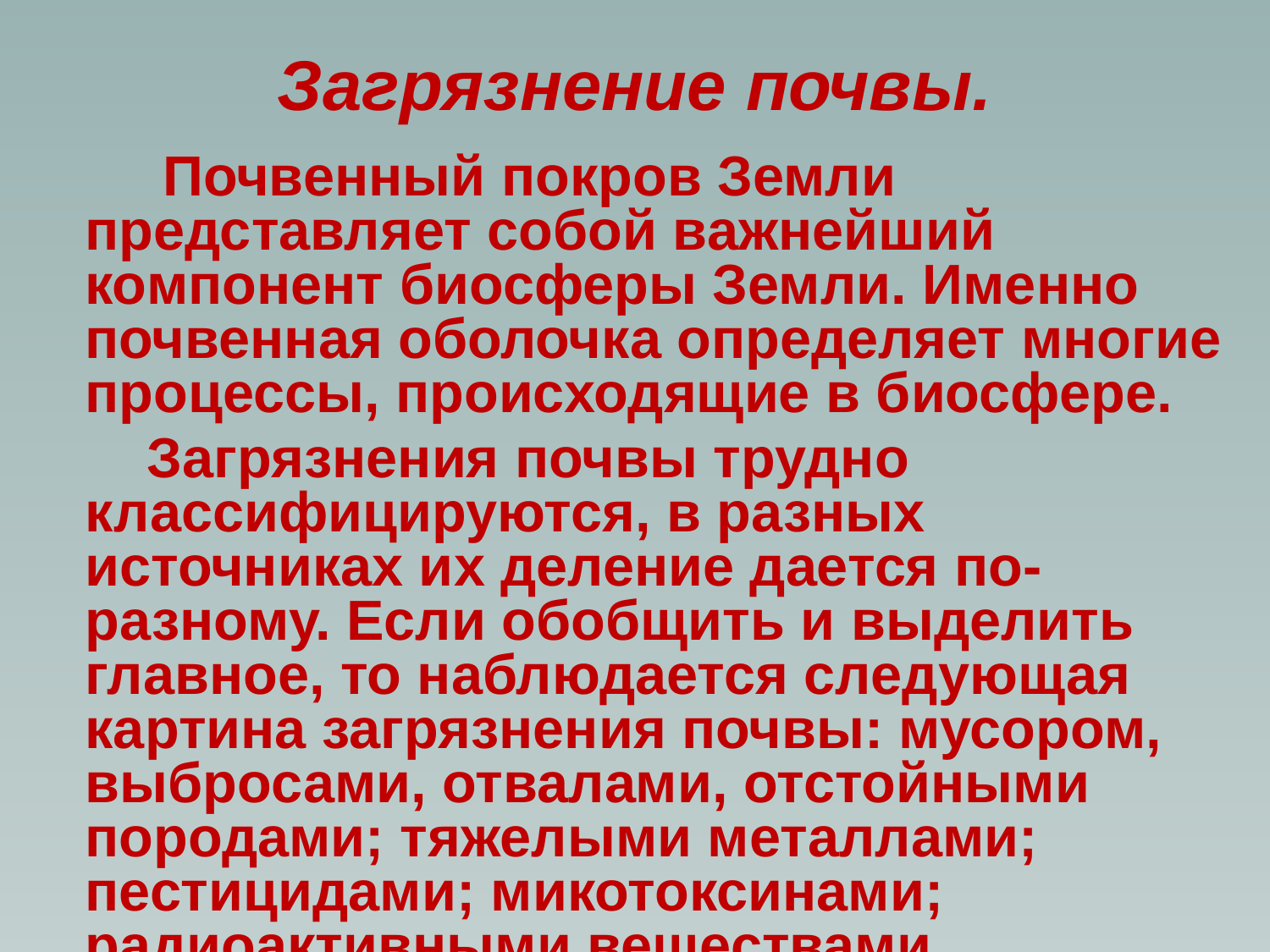

# Загрязнение почвы.
        Почвенный покров Земли представляет собой важнейший компонент биосферы Земли. Именно почвенная оболочка определяет многие процессы, происходящие в биосфере.
       Загрязнения почвы трудно классифицируются, в разных источниках их деление дается по-разному. Если обобщить и выделить главное, то наблюдается следующая картина загрязнения почвы: мусором, выбросами, отвалами, отстойными породами; тяжелыми металлами; пестицидами; микотоксинами; радиоактивными веществами.